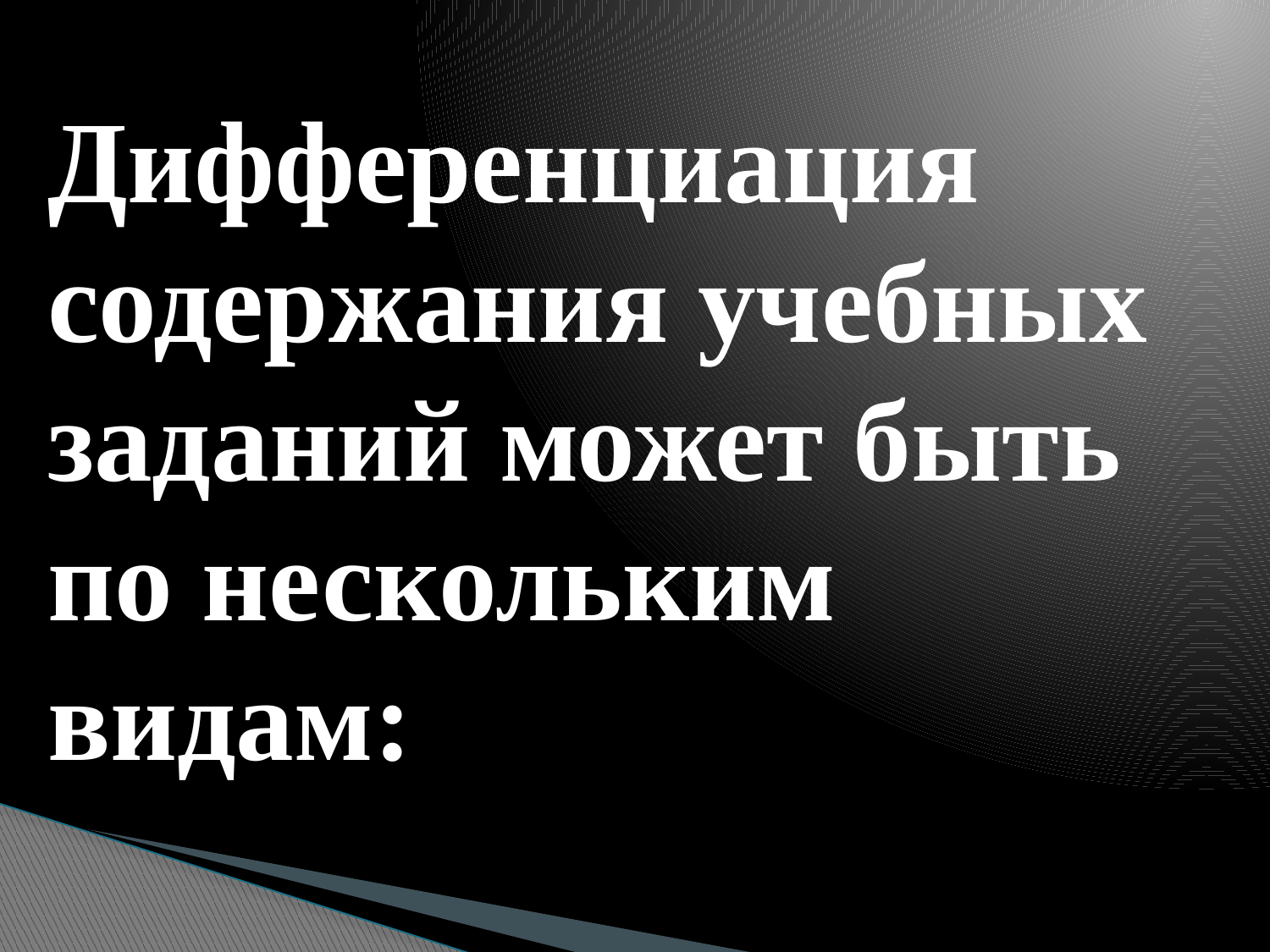

# Дифференциация содержания учебных заданий может быть по нескольким видам: